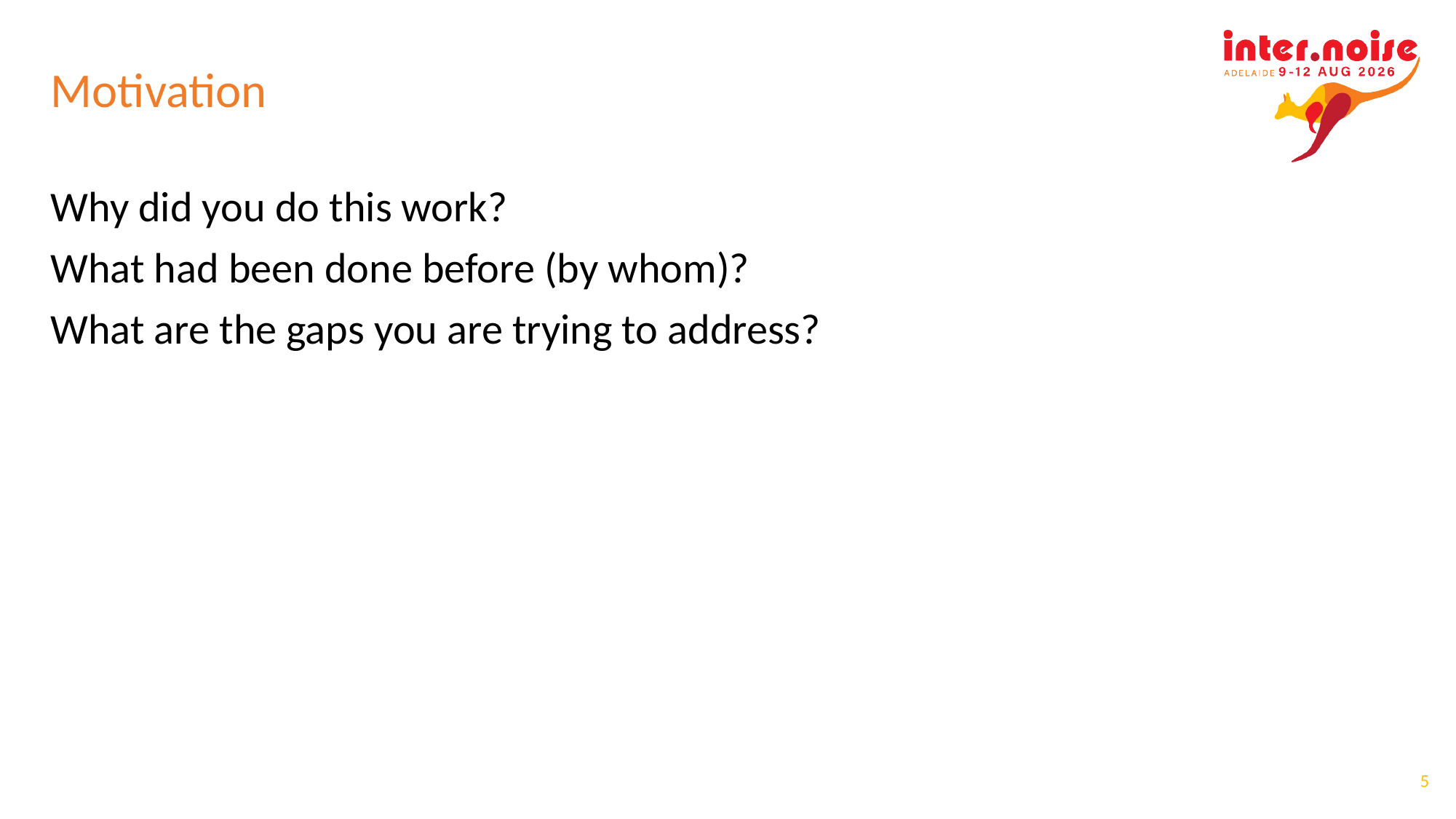

# Motivation
Why did you do this work?
What had been done before (by whom)?
What are the gaps you are trying to address?